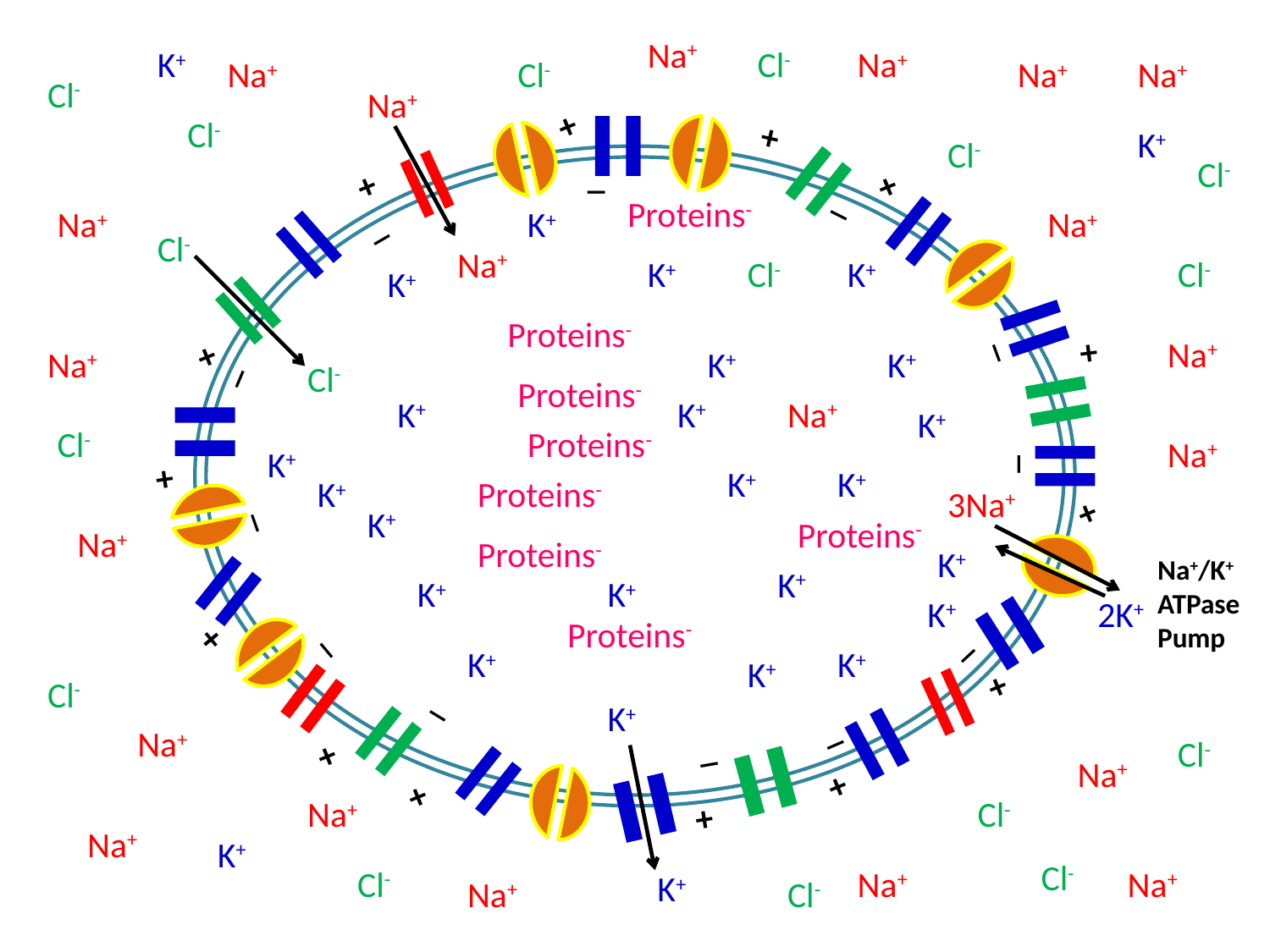

Na+
Na+
Na+
Na+
Na+
Na+
Na+
Na+
Na+
Na+
Na+
Na+
Na+
Na+
Na+
Na+
Na+
Na+
K+
Cl-
Cl-
Cl-
Na+
+
Cl-
+

K+

Cl-

Cl-
_

+
+
_
Proteins-
_
K+

Cl-

Na+
K+
Cl-
K+
Cl-
K+

Proteins-
_
+
+
K+
K+
Cl-
Proteins-
_

K+
K+
Na+
K+

Cl-
Proteins-
K+

_
+
K+
K+
K+
Proteins-

3Na+
+
K+
_
Proteins-
Proteins-

K+
Na+/K+ ATPase Pump

K+

K+
K+
K+
2K+

Proteins-
+

_
K+
K+
K+
_
+
Cl-

_
K+

Cl-
+
_

_

+
+

Cl-
+
K+
Cl-
Cl-
K+
Cl-